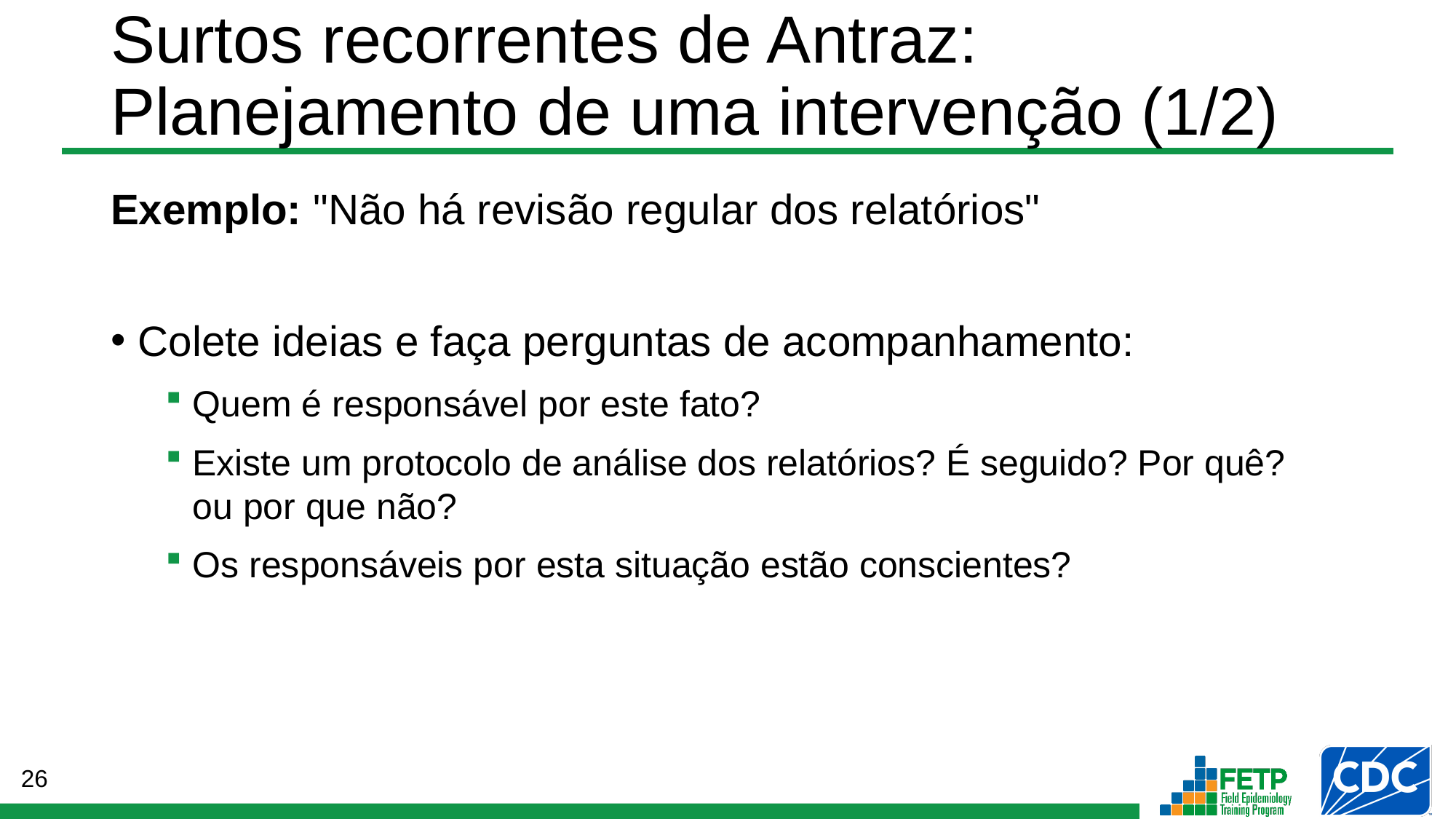

# Surtos recorrentes de Antraz: Planejamento de uma intervenção (1/2)
Exemplo: "Não há revisão regular dos relatórios"

Colete ideias e faça perguntas de acompanhamento:
Quem é responsável por este fato?
Existe um protocolo de análise dos relatórios? É seguido? Por quê?
ou por que não?
Os responsáveis por esta situação estão conscientes?